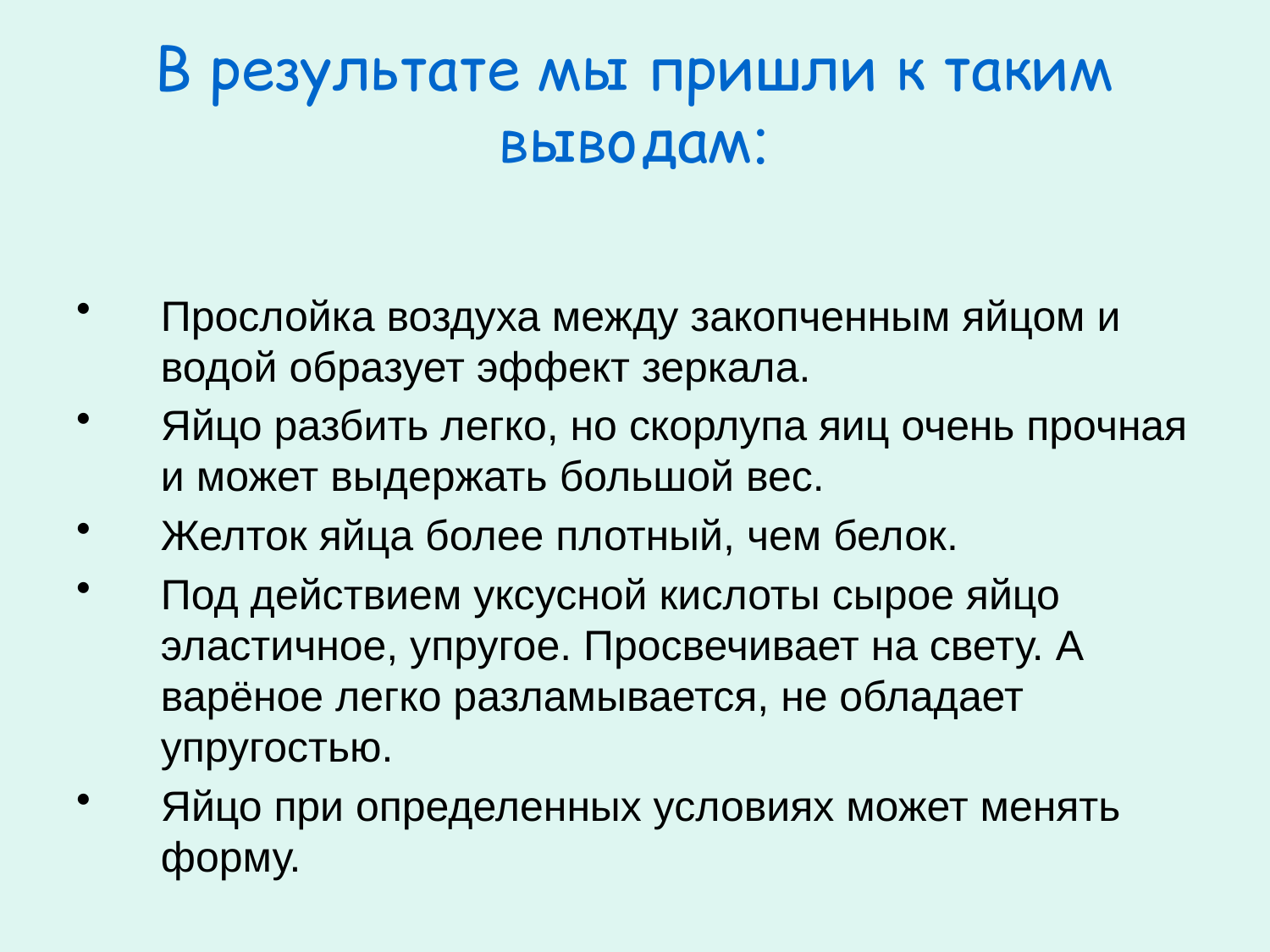

# В результате мы пришли к таким выводам:

Прослойка воздуха между закопченным яйцом и водой образует эффект зеркала.
Яйцо разбить легко, но скорлупа яиц очень прочная и может выдержать большой вес.
Желток яйца более плотный, чем белок.
Под действием уксусной кислоты сырое яйцо  эластичное, упругое. Просвечивает на свету. А варёное легко разламывается, не обладает упругостью.
Яйцо при определенных условиях может менять форму.